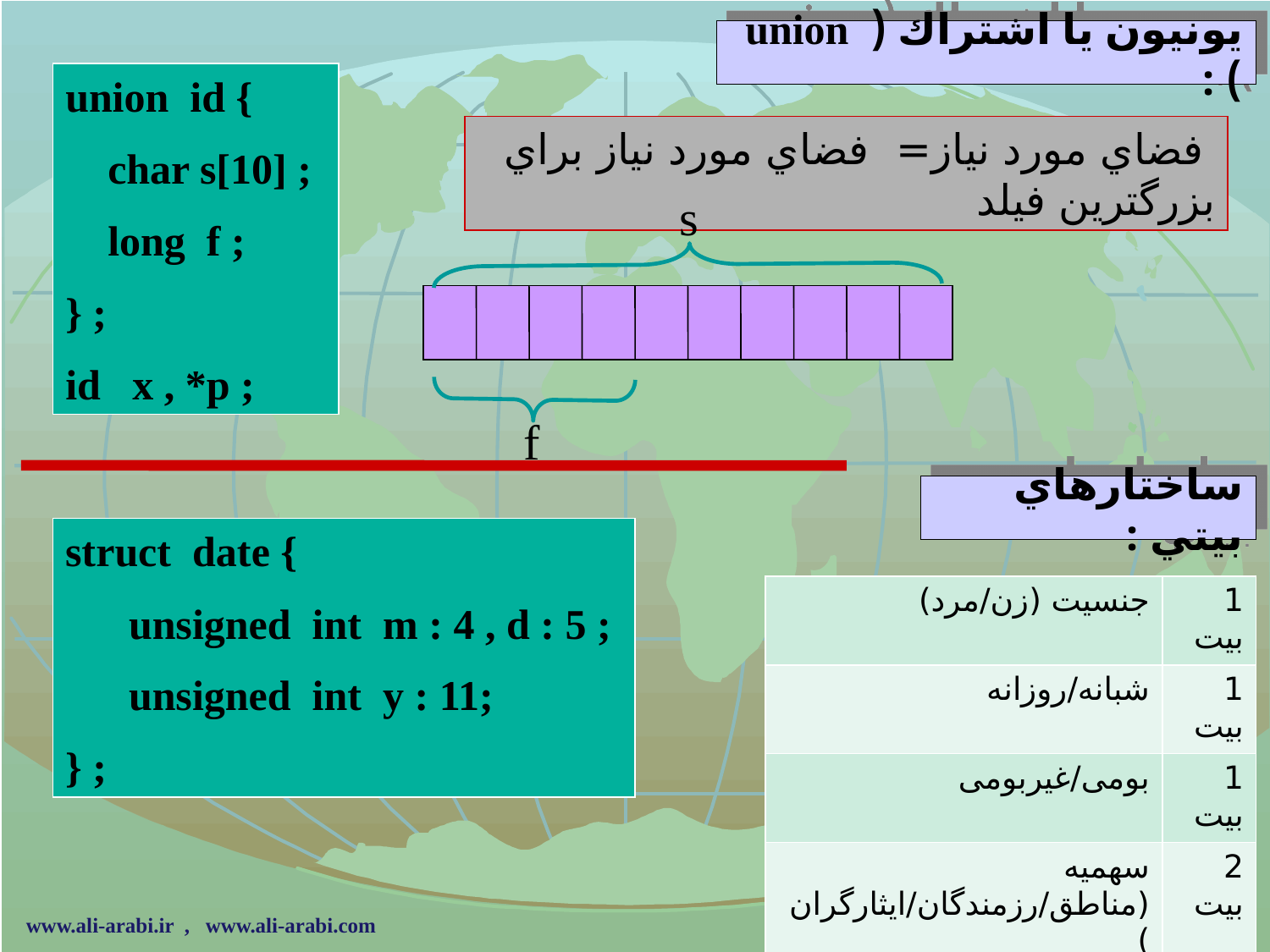

# يونيون يا اشتراك (  union  ) :
union  id {
    char s[10] ;
    long  f ;
} ;
id   x , *p ;
 فضاي مورد نياز=  فضاي مورد نياز براي بزرگترين فيلد

s

f

ساختارهاي بيتي :
struct  date {
      unsigned  int  m : 4 , d : 5 ;
      unsigned  int  y : 11;
} ;
| جنسیت (زن/مرد) | 1 بیت |
| --- | --- |
| شبانه/روزانه | 1 بیت |
| بومی/غیربومی | 1 بیت |
| سهمیه (مناطق/رزمندگان/ایثارگران) | 2 بیت |
| متاهل/مجرد | 1 بیت |
| معلول/غیرمعلول | 1 بیت |
| چپ دست | 1 بیت |